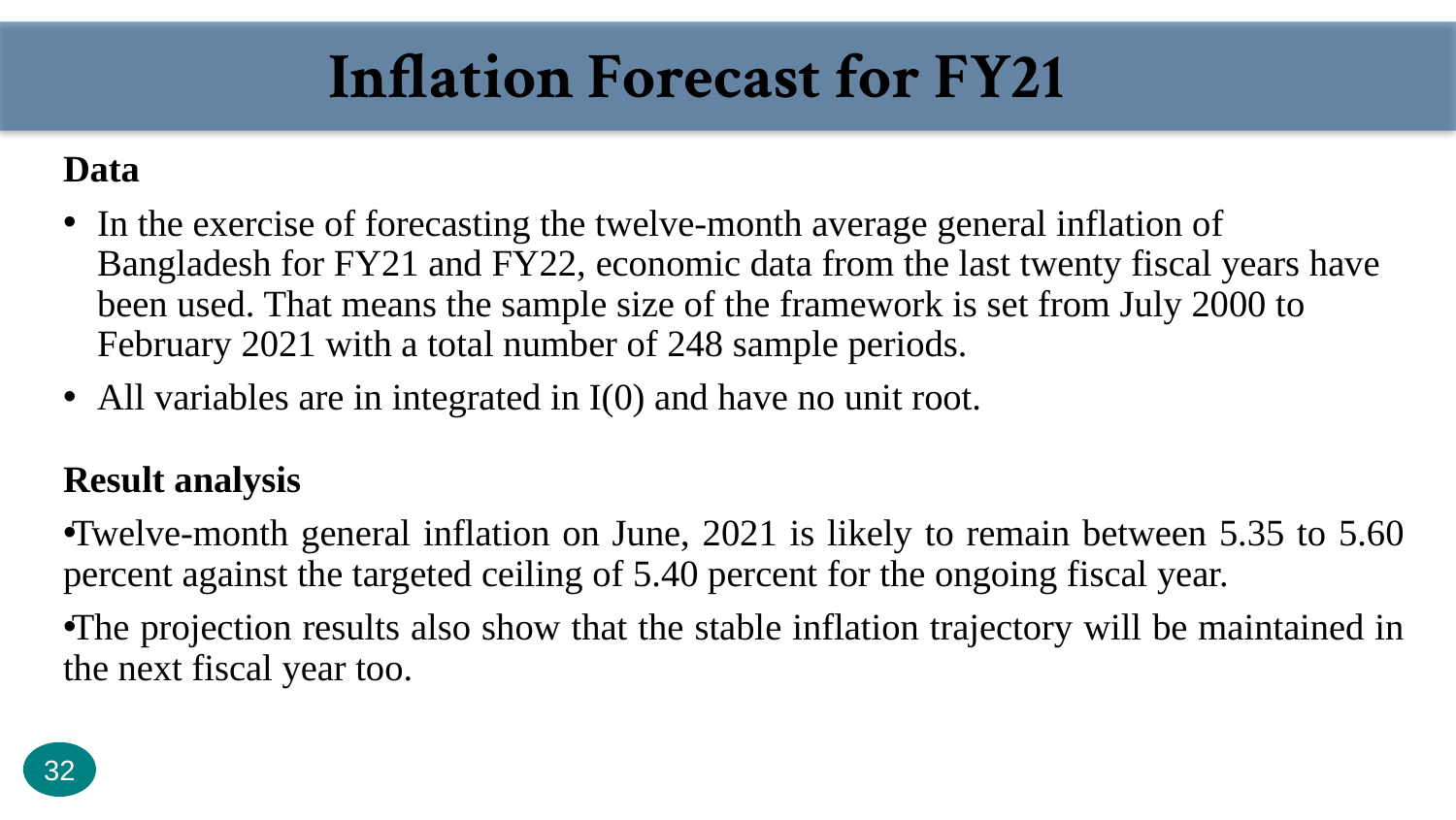

Inflation Forecast for FY21
Data
In the exercise of forecasting the twelve-month average general inflation of Bangladesh for FY21 and FY22, economic data from the last twenty fiscal years have been used. That means the sample size of the framework is set from July 2000 to February 2021 with a total number of 248 sample periods.
All variables are in integrated in I(0) and have no unit root.

Result analysis
Twelve-month general inflation on June, 2021 is likely to remain between 5.35 to 5.60 percent against the targeted ceiling of 5.40 percent for the ongoing fiscal year.
The projection results also show that the stable inflation trajectory will be maintained in the next fiscal year too.
32